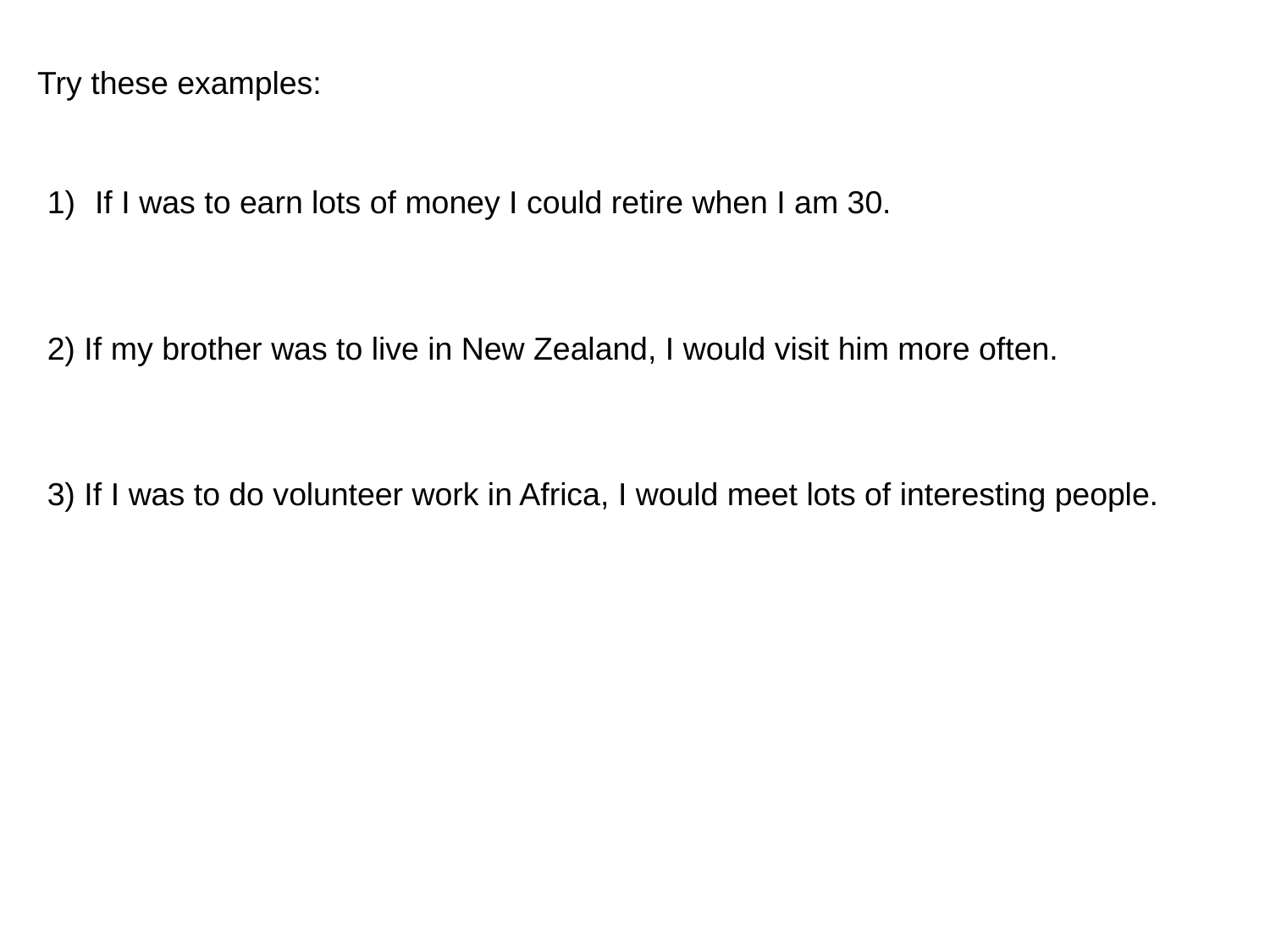

Try these examples:
If I was to earn lots of money I could retire when I am 30.

2) If my brother was to live in New Zealand, I would visit him more often.

3) If I was to do volunteer work in Africa, I would meet lots of interesting people.